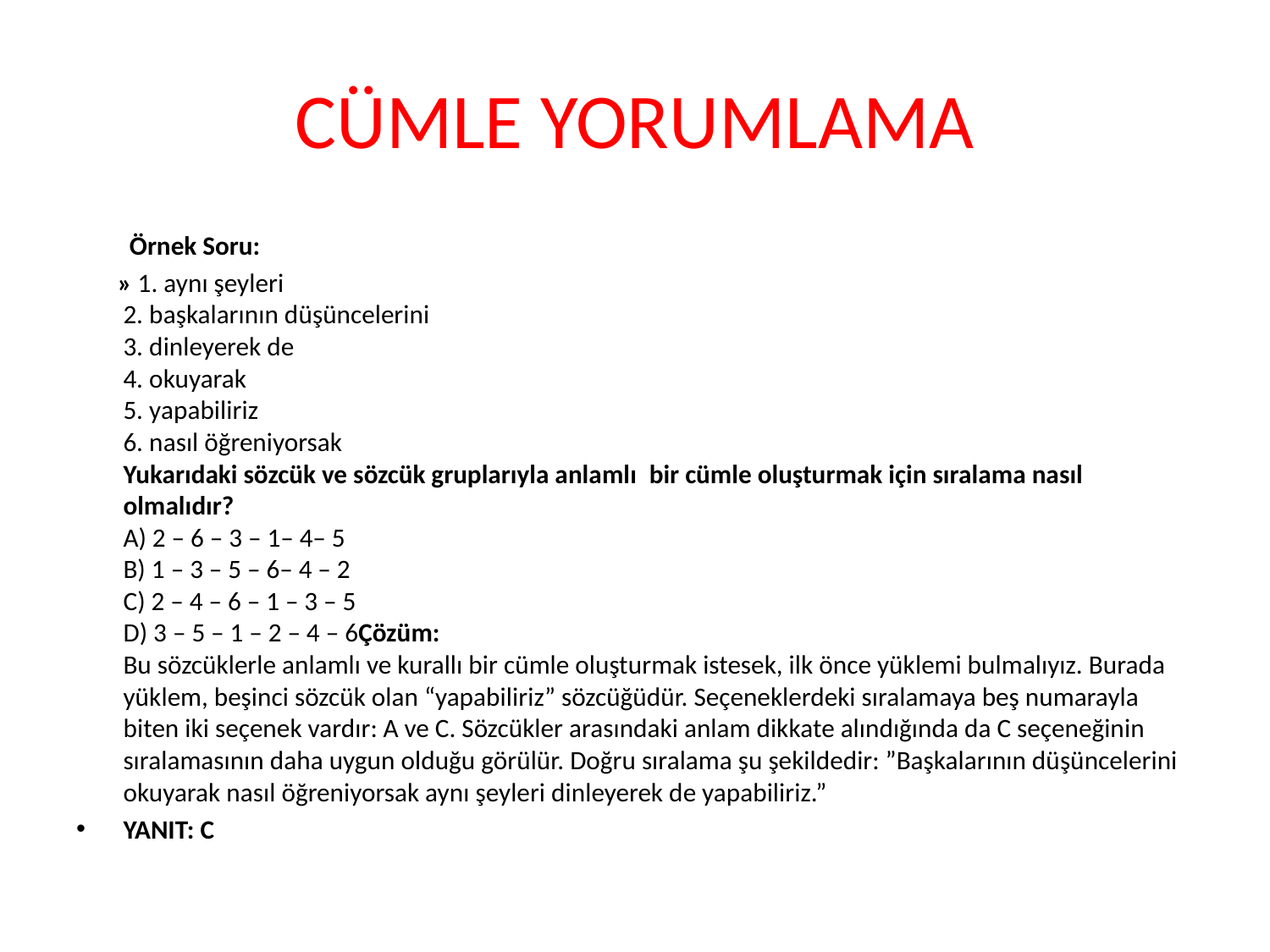

# CÜMLE YORUMLAMA
         Örnek Soru:
       » 1. aynı şeyleri
2. başkalarının düşüncelerini
3. dinleyerek de
4. okuyarak
5. yapabiliriz
6. nasıl öğreniyorsak
Yukarıdaki sözcük ve sözcük gruplarıyla anlamlı  bir cümle oluşturmak için sıralama nasıl olmalıdır?
A) 2 – 6 – 3 – 1– 4– 5
B) 1 – 3 – 5 – 6– 4 – 2
C) 2 – 4 – 6 – 1 – 3 – 5
D) 3 – 5 – 1 – 2 – 4 – 6Çözüm:
Bu sözcüklerle anlamlı ve kurallı bir cümle oluşturmak istesek, ilk önce yüklemi bulmalıyız. Burada yüklem, beşinci sözcük olan “yapabiliriz” sözcüğüdür. Seçeneklerdeki sıralamaya beş numarayla biten iki seçenek vardır: A ve C. Sözcükler arasındaki anlam dikkate alındığında da C seçeneğinin sıralamasının daha uygun olduğu görülür. Doğru sıralama şu şekildedir: ”Başkalarının düşüncelerini okuyarak nasıl öğreniyorsak aynı şeyleri dinleyerek de yapabiliriz.”
YANIT: C